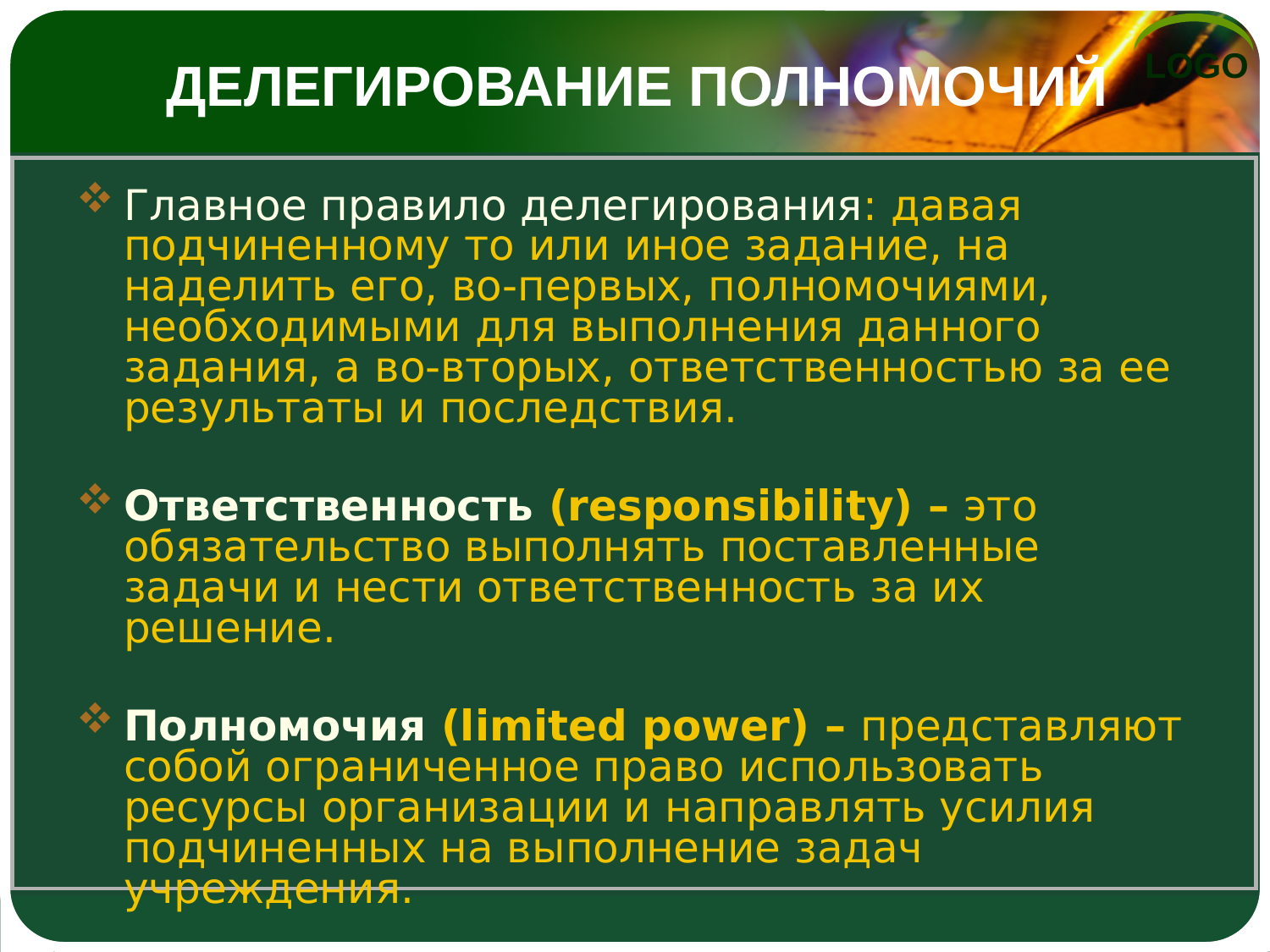

# ДЕЛЕГИРОВАНИЕ ПОЛНОМОЧИЙ
Главное правило делегирования: давая подчиненному то или иное задание, на наделить его, во-первых, полномочиями, необходимыми для выполнения данного задания, а во-вторых, ответственностью за ее результаты и последствия.

Ответственность (responsibility) – это обязательство выполнять поставленные задачи и нести ответственность за их решение.

Полномочия (limited power) – представляют собой ограниченное право использовать ресурсы организации и направлять усилия подчиненных на выполнение задач учреждения.